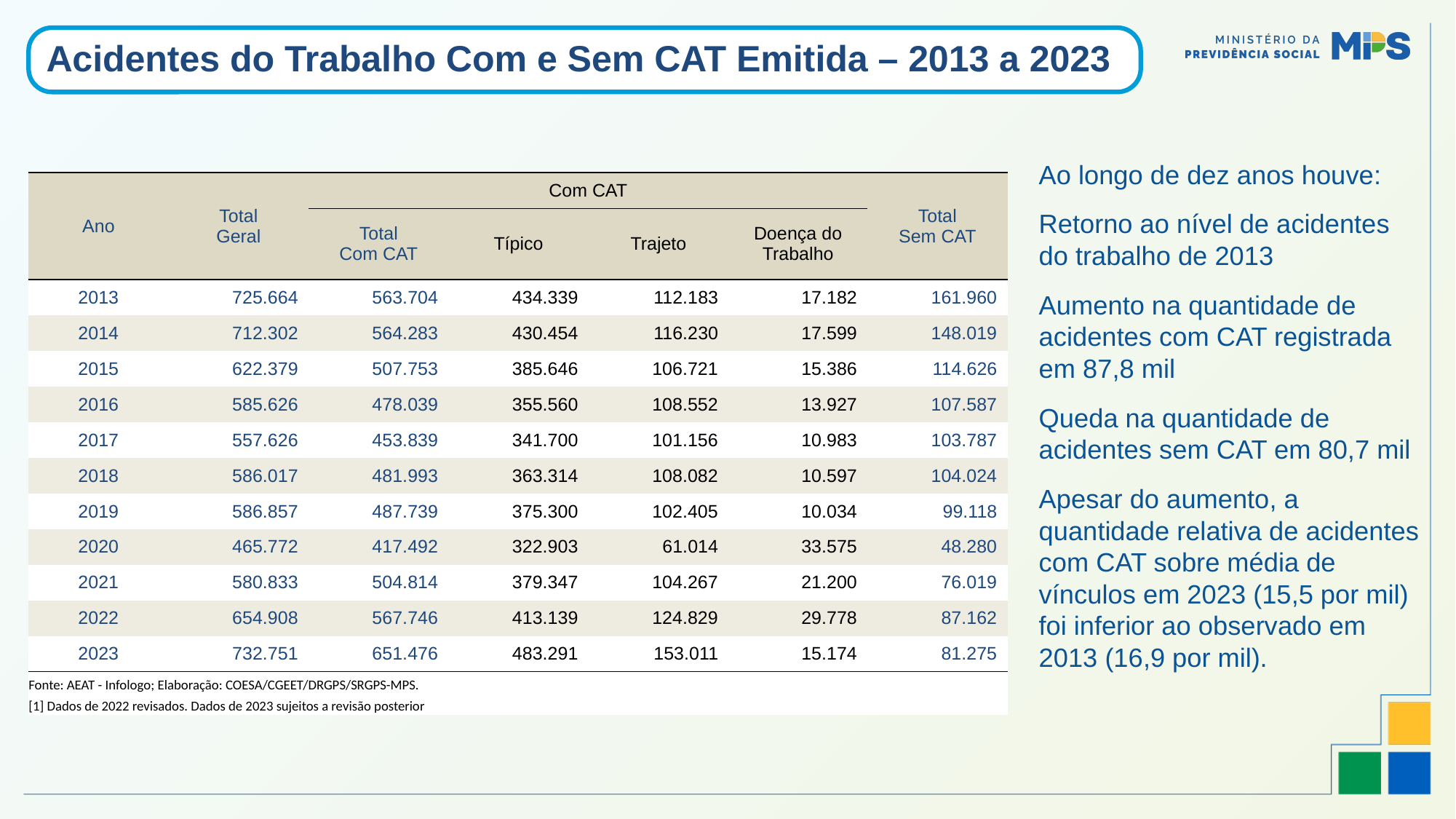

Acidentes do Trabalho Com e Sem CAT Emitida – 2013 a 2023
Ao longo de dez anos houve:
Retorno ao nível de acidentes do trabalho de 2013
Aumento na quantidade de acidentes com CAT registrada em 87,8 mil
Queda na quantidade de acidentes sem CAT em 80,7 mil
Apesar do aumento, a quantidade relativa de acidentes com CAT sobre média de vínculos em 2023 (15,5 por mil) foi inferior ao observado em 2013 (16,9 por mil).
| Ano | Total Geral | Com CAT |  |  |  | Total Sem CAT |
| --- | --- | --- | --- | --- | --- | --- |
|  |  | Total Com CAT | Típico | Trajeto | Doença do Trabalho |  |
| 2013 | 725.664 | 563.704 | 434.339 | 112.183 | 17.182 | 161.960 |
| 2014 | 712.302 | 564.283 | 430.454 | 116.230 | 17.599 | 148.019 |
| 2015 | 622.379 | 507.753 | 385.646 | 106.721 | 15.386 | 114.626 |
| 2016 | 585.626 | 478.039 | 355.560 | 108.552 | 13.927 | 107.587 |
| 2017 | 557.626 | 453.839 | 341.700 | 101.156 | 10.983 | 103.787 |
| 2018 | 586.017 | 481.993 | 363.314 | 108.082 | 10.597 | 104.024 |
| 2019 | 586.857 | 487.739 | 375.300 | 102.405 | 10.034 | 99.118 |
| 2020 | 465.772 | 417.492 | 322.903 | 61.014 | 33.575 | 48.280 |
| 2021 | 580.833 | 504.814 | 379.347 | 104.267 | 21.200 | 76.019 |
| 2022 | 654.908 | 567.746 | 413.139 | 124.829 | 29.778 | 87.162 |
| 2023 | 732.751 | 651.476 | 483.291 | 153.011 | 15.174 | 81.275 |
| Fonte: AEAT - Infologo; Elaboração: COESA/CGEET/DRGPS/SRGPS-MPS. |  |  |  |  |  |  |
| [1] Dados de 2022 revisados. Dados de 2023 sujeitos a revisão posterior |  |  |  |  |  |  |